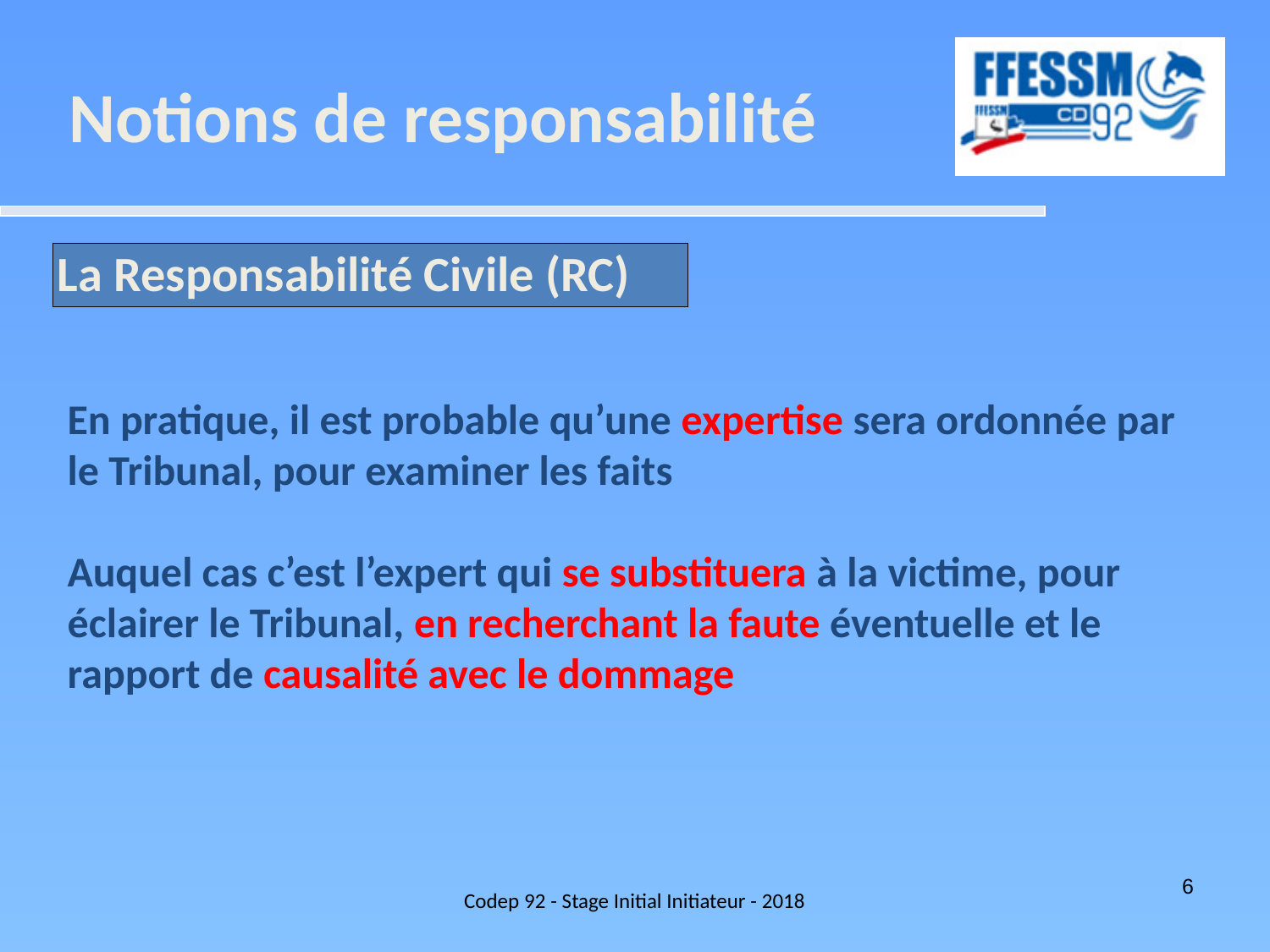

Notions de responsabilité
La Responsabilité Civile (RC)

En pratique, il est probable qu’une expertise sera ordonnée par le Tribunal, pour examiner les faits

Auquel cas c’est l’expert qui se substituera à la victime, pour éclairer le Tribunal, en recherchant la faute éventuelle et le rapport de causalité avec le dommage
Codep 92 - Stage Initial Initiateur - 2018
6